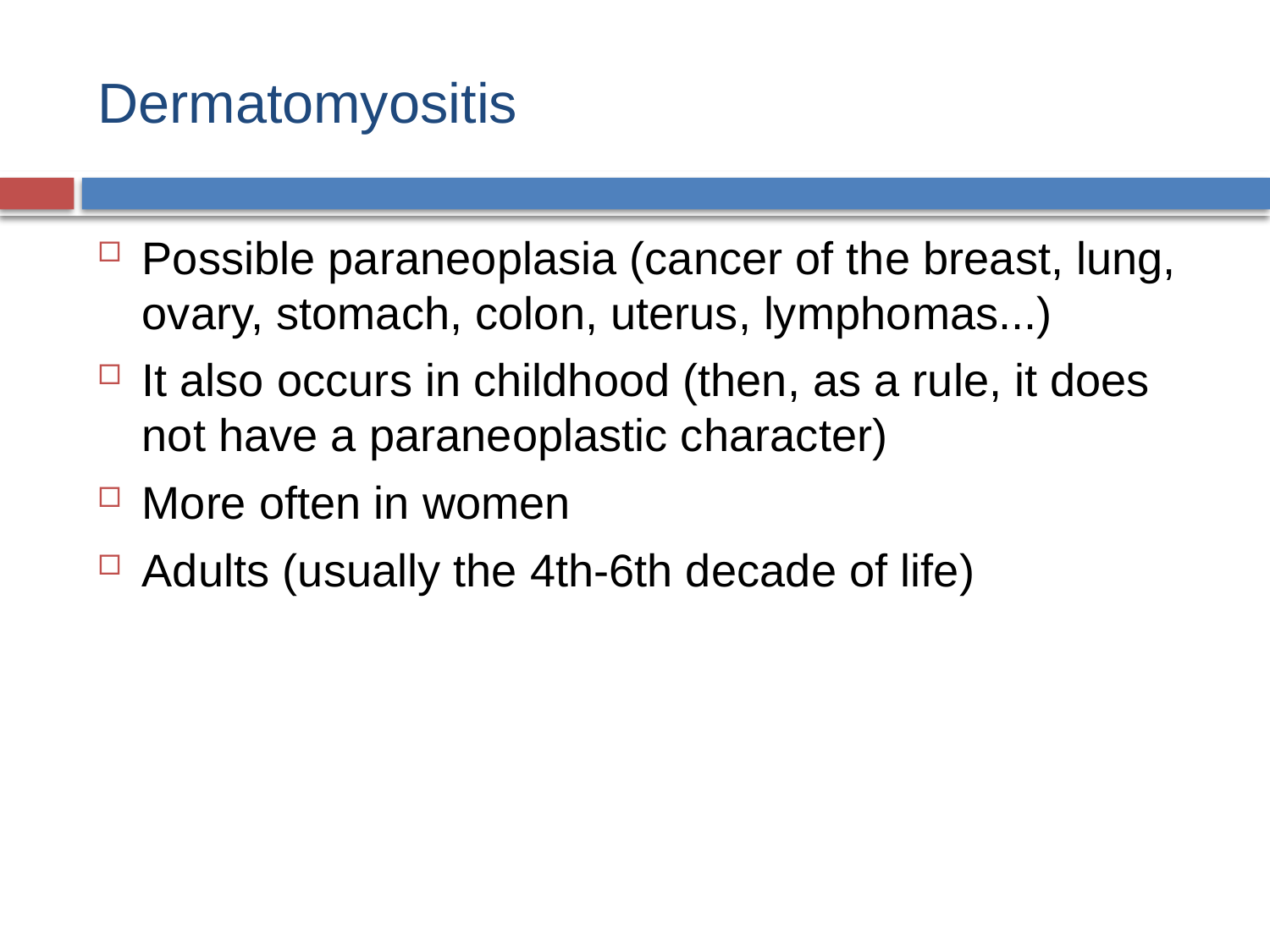

# Dermatomyositis
Possible paraneoplasia (cancer of the breast, lung, ovary, stomach, colon, uterus, lymphomas...)
It also occurs in childhood (then, as a rule, it does not have a paraneoplastic character)
More often in women
Adults (usually the 4th-6th decade of life)